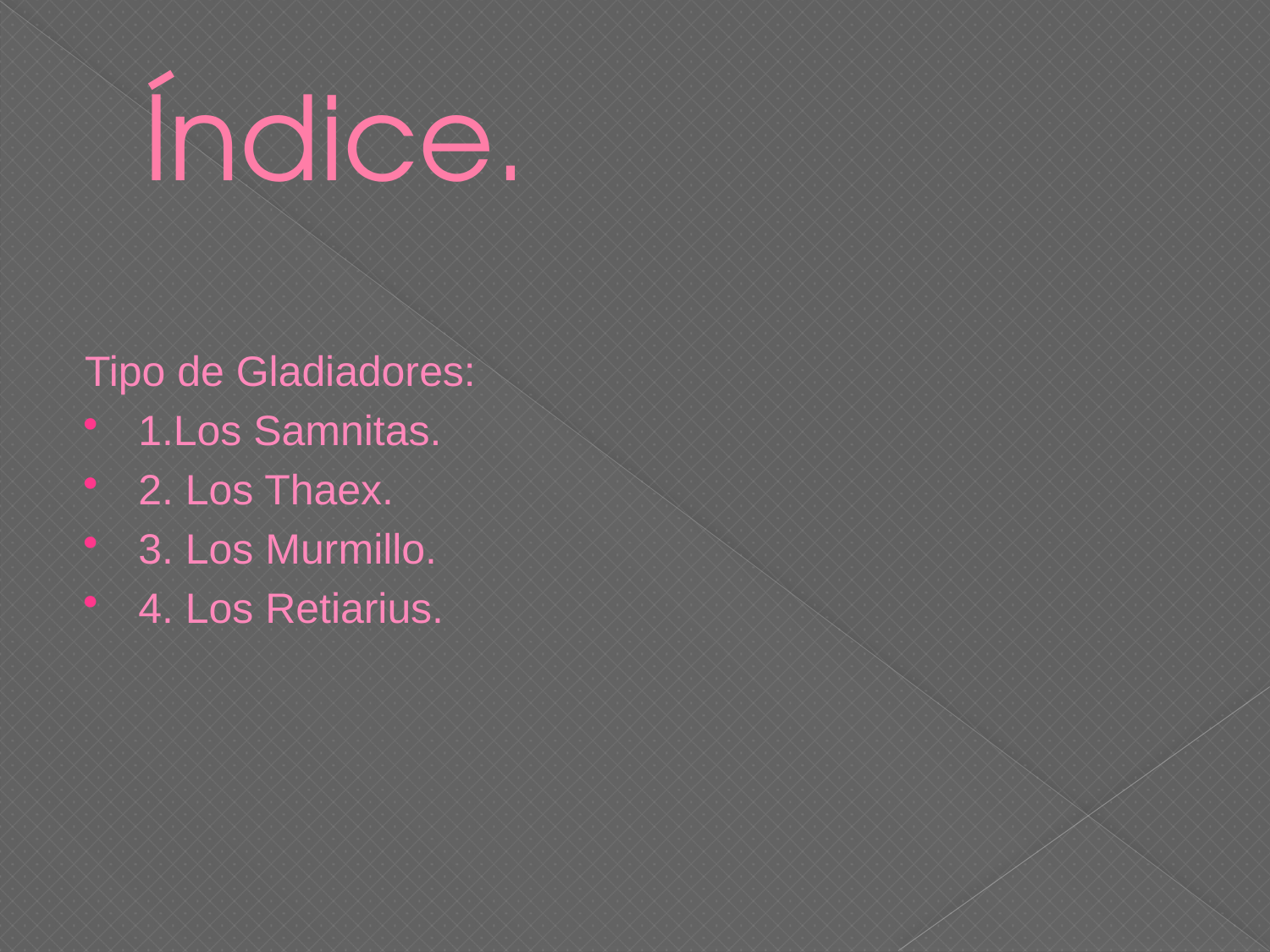

# Índice.

Tipo de Gladiadores:
1.Los Samnitas.
2. Los Thaex.
3. Los Murmillo.
4. Los Retiarius.